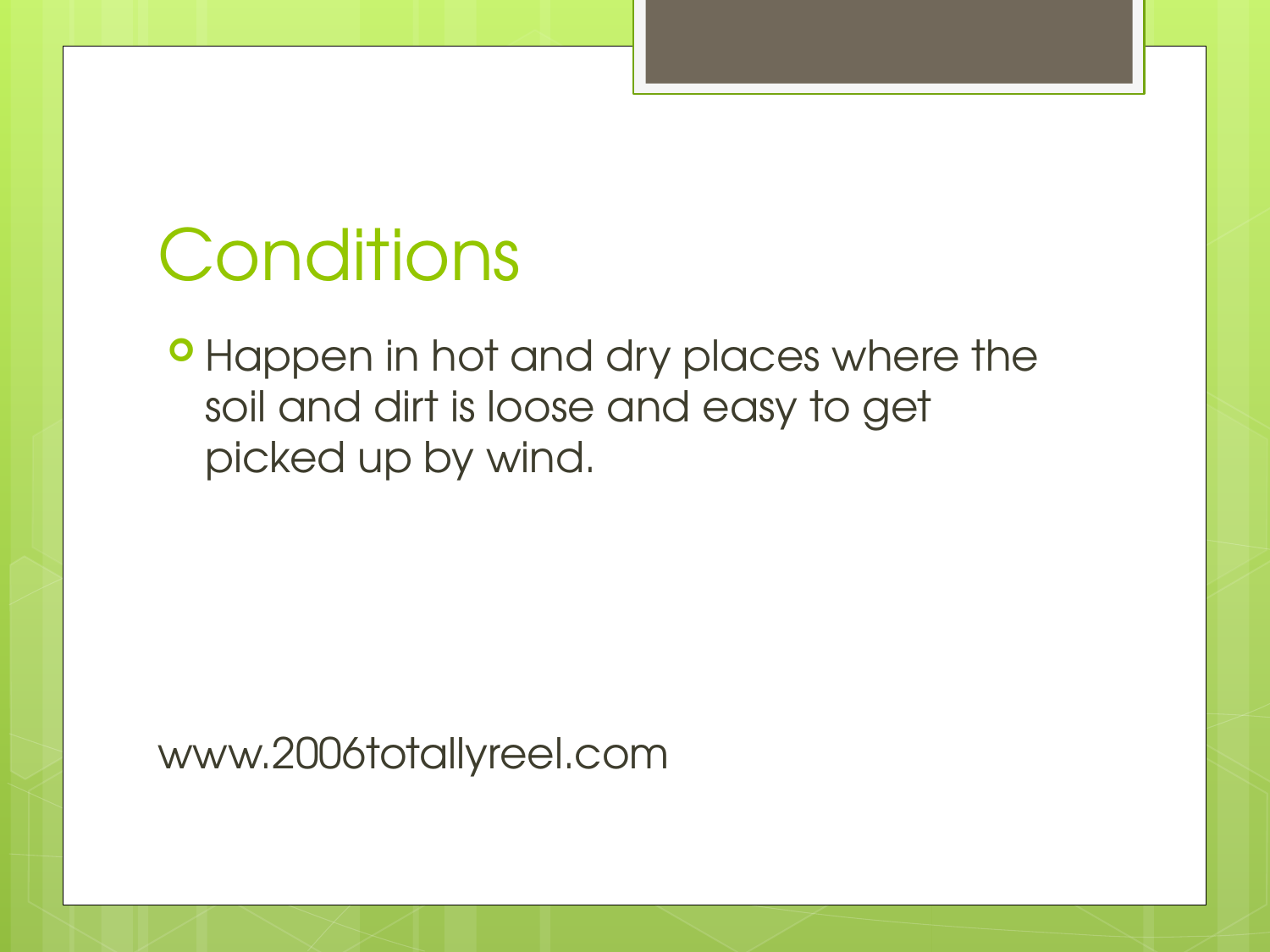

# Conditions
Happen in hot and dry places where the soil and dirt is loose and easy to get picked up by wind.

www.2006totallyreel.com